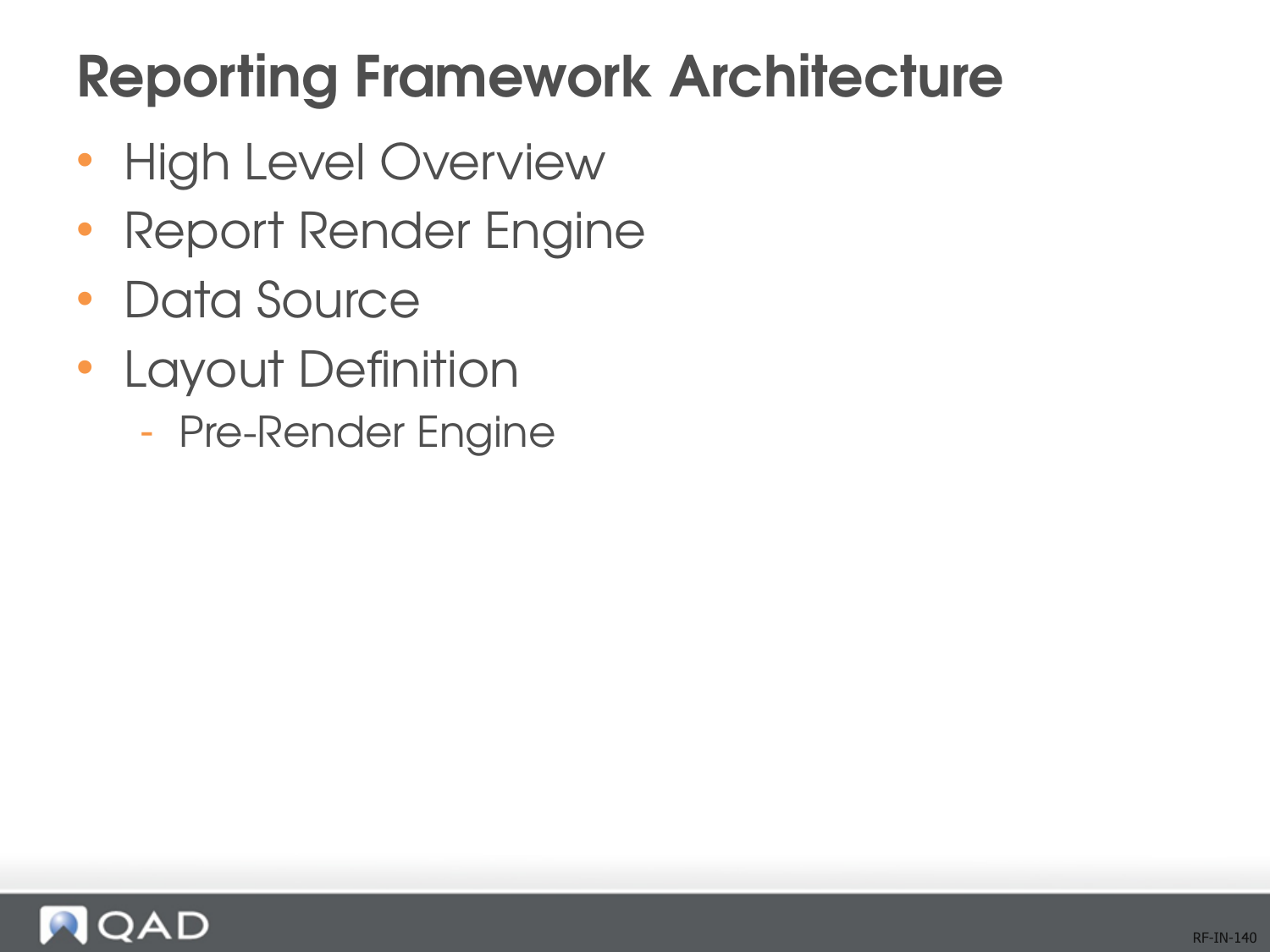

# Reporting Framework Architecture
High Level Overview
Report Render Engine
Data Source
Layout Definition
Pre-Render Engine

RF-IN-140